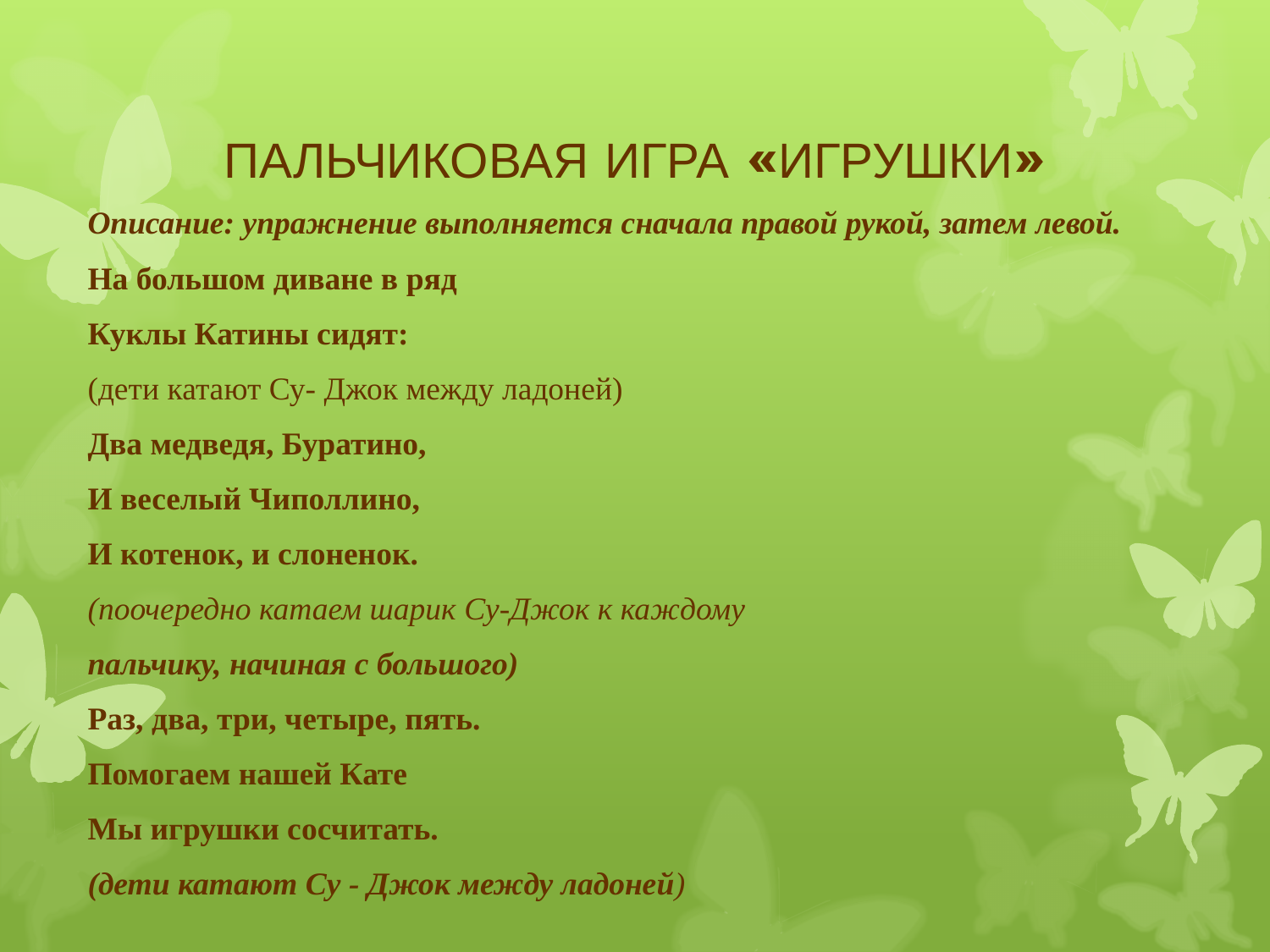

Описание: упражнение выполняется сначала правой рукой, затем левой.
На большом диване в ряд
Куклы Катины сидят:
(дети катают Су- Джок между ладоней)
Два медведя, Буратино,
И веселый Чиполлино,
И котенок, и слоненок.
(поочередно катаем шарик Су-Джок к каждому
пальчику, начиная с большого)
Раз, два, три, четыре, пять.
Помогаем нашей Кате
Мы игрушки сосчитать.
(дети катают Су - Джок между ладоней)

# ПАЛЬЧИКОВАЯ ИГРА «ИГРУШКИ»